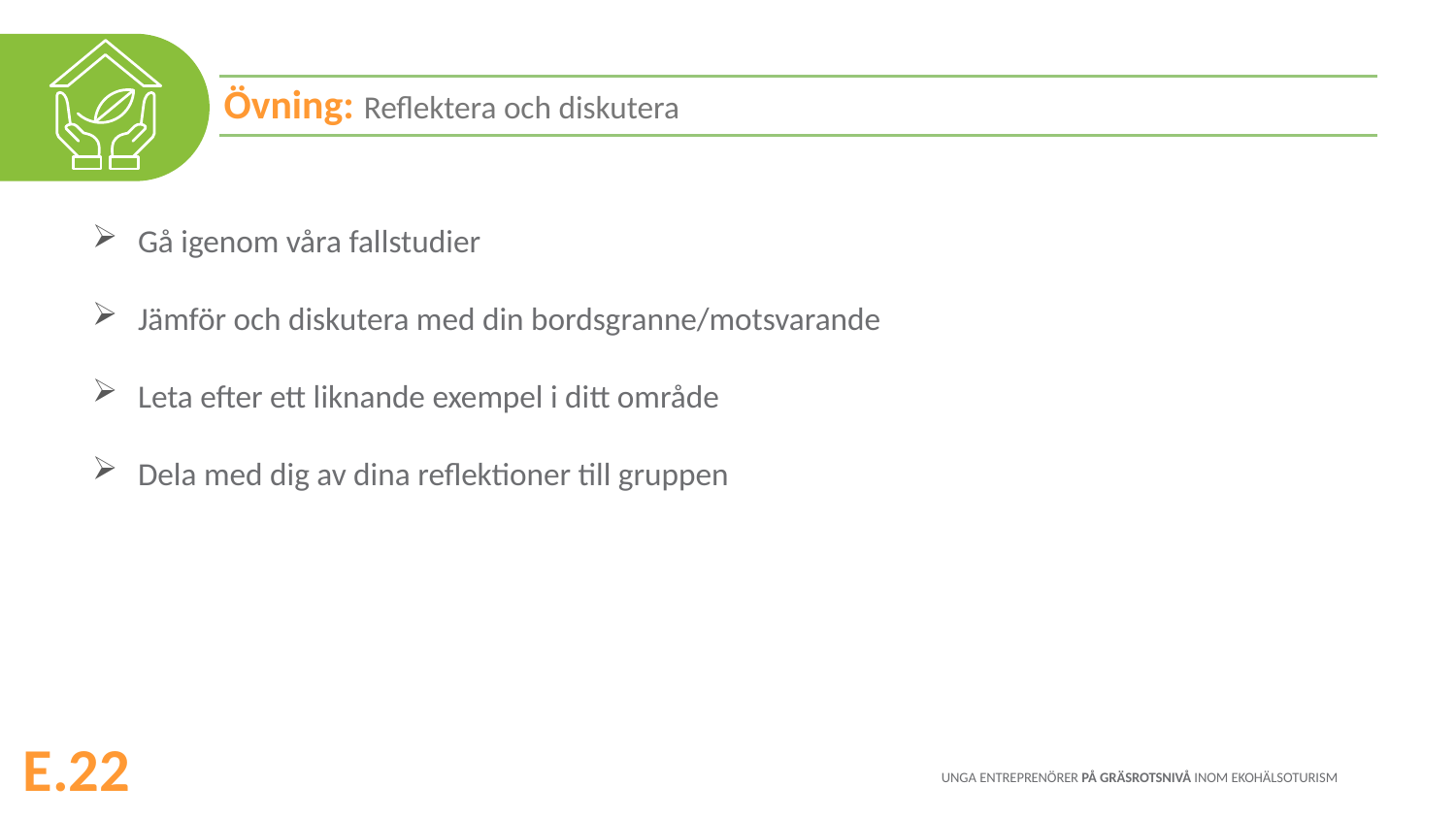

Övning: Reflektera och diskutera

Gå igenom våra fallstudier

Jämför och diskutera med din bordsgranne/motsvarande

Leta efter ett liknande exempel i ditt område

Dela med dig av dina reflektioner till gruppen
E.22